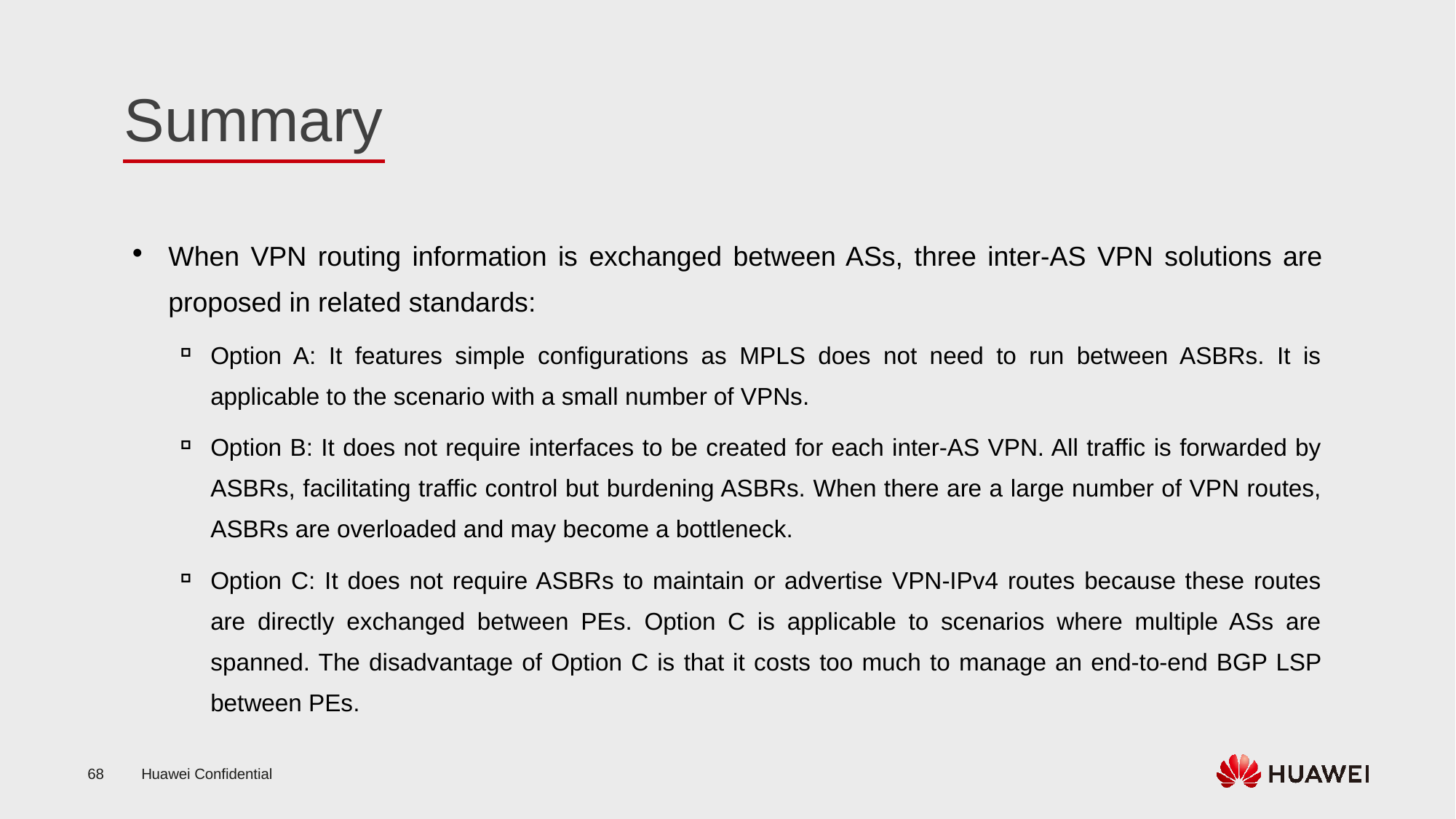

When VPN routing information is exchanged between ASs, three inter-AS VPN solutions are proposed in related standards:
Option A: It features simple configurations as MPLS does not need to run between ASBRs. It is applicable to the scenario with a small number of VPNs.
Option B: It does not require interfaces to be created for each inter-AS VPN. All traffic is forwarded by ASBRs, facilitating traffic control but burdening ASBRs. When there are a large number of VPN routes, ASBRs are overloaded and may become a bottleneck.
Option C: It does not require ASBRs to maintain or advertise VPN-IPv4 routes because these routes are directly exchanged between PEs. Option C is applicable to scenarios where multiple ASs are spanned. The disadvantage of Option C is that it costs too much to manage an end-to-end BGP LSP between PEs.